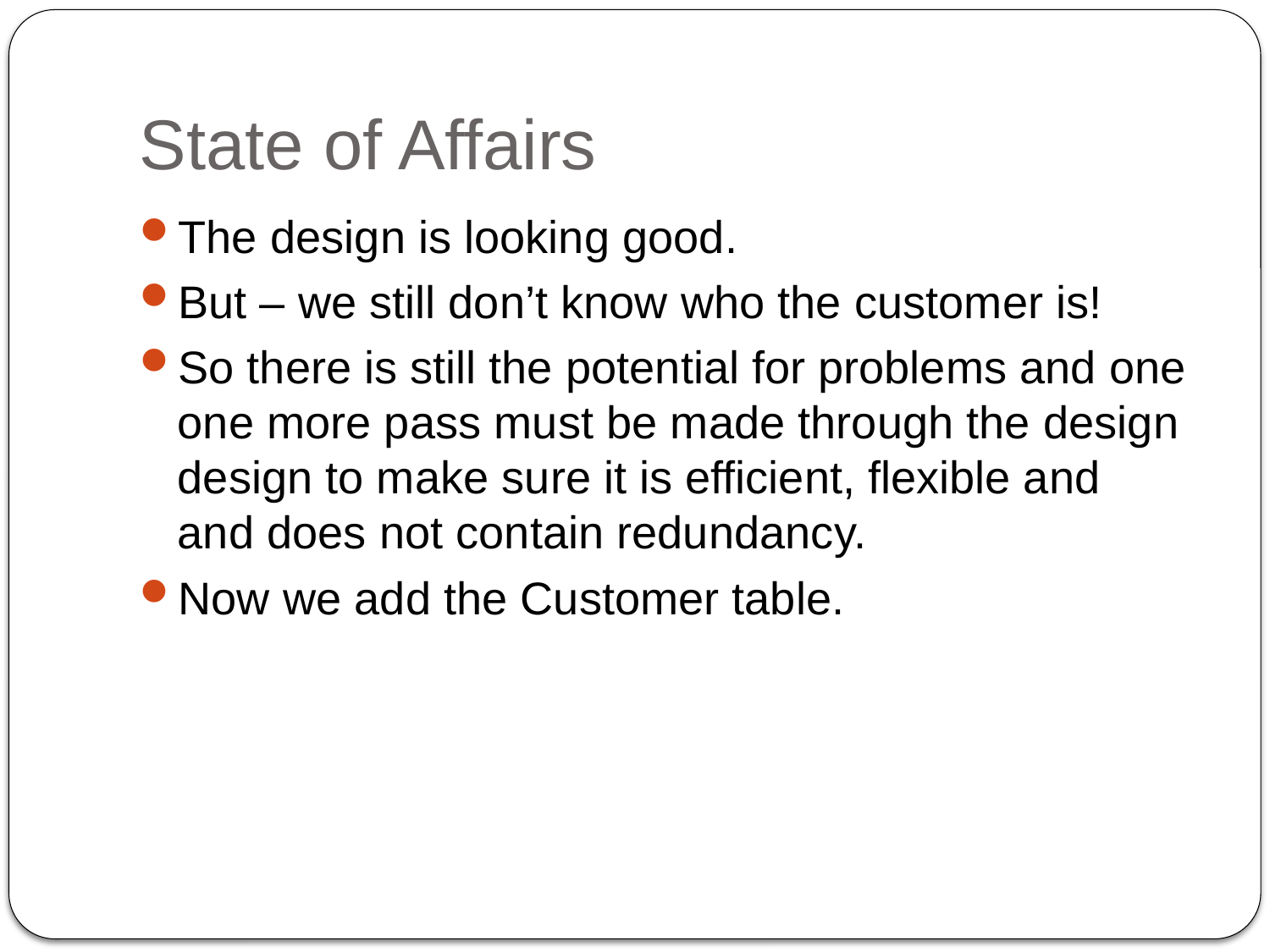

# State of Affairs
The design is looking good.
But – we still don’t know who the customer is!
So there is still the potential for problems and one
one more pass must be made through the design
design to make sure it is efficient, flexible and
and does not contain redundancy.
Now we add the Customer table.